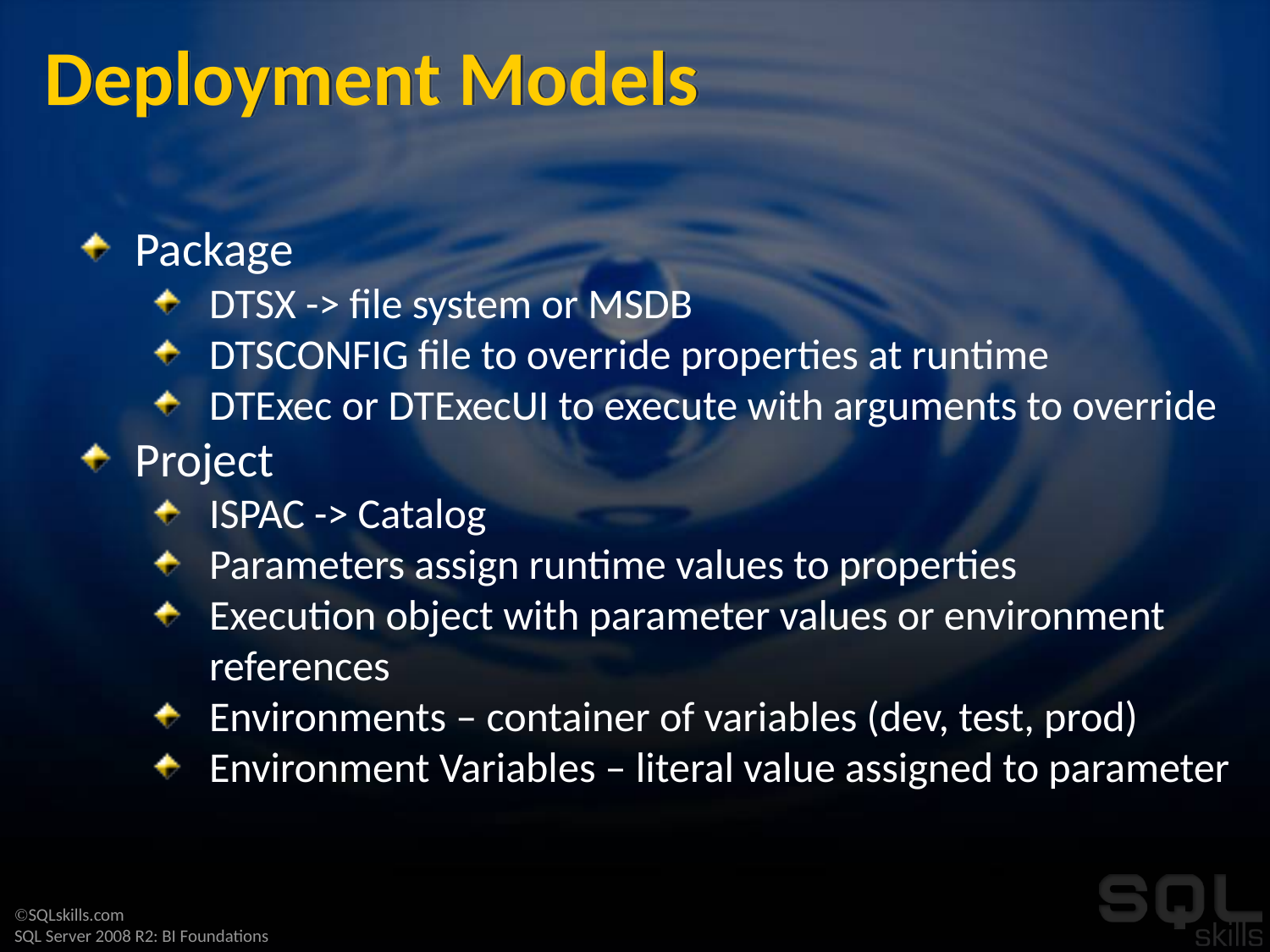

# Deployment Models
Package
DTSX -> file system or MSDB
DTSCONFIG file to override properties at runtime
DTExec or DTExecUI to execute with arguments to override
Project
ISPAC -> Catalog
Parameters assign runtime values to properties
Execution object with parameter values or environment references
Environments – container of variables (dev, test, prod)
Environment Variables – literal value assigned to parameter